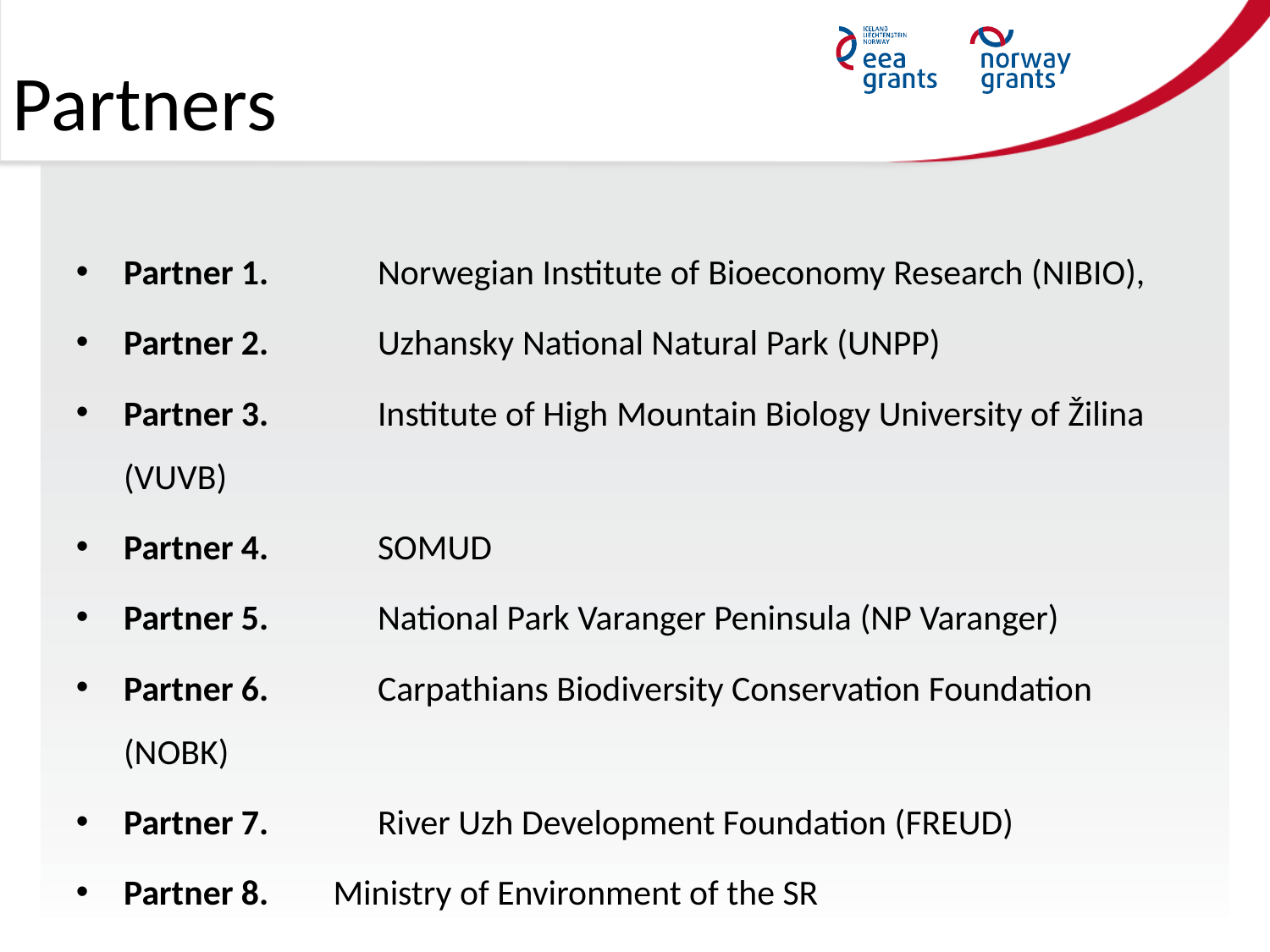

# Partners
Partner 1.	Norwegian Institute of Bioeconomy Research (NIBIO),
Partner 2.	Uzhansky National Natural Park (UNPP)
Partner 3.	Institute of High Mountain Biology University of Žilina (VUVB)
Partner 4.	SOMUD
Partner 5.	National Park Varanger Peninsula (NP Varanger)
Partner 6.	Carpathians Biodiversity Conservation Foundation (NOBK)
Partner 7.	River Uzh Development Foundation (FREUD)
Partner 8.        Ministry of Environment of the SR